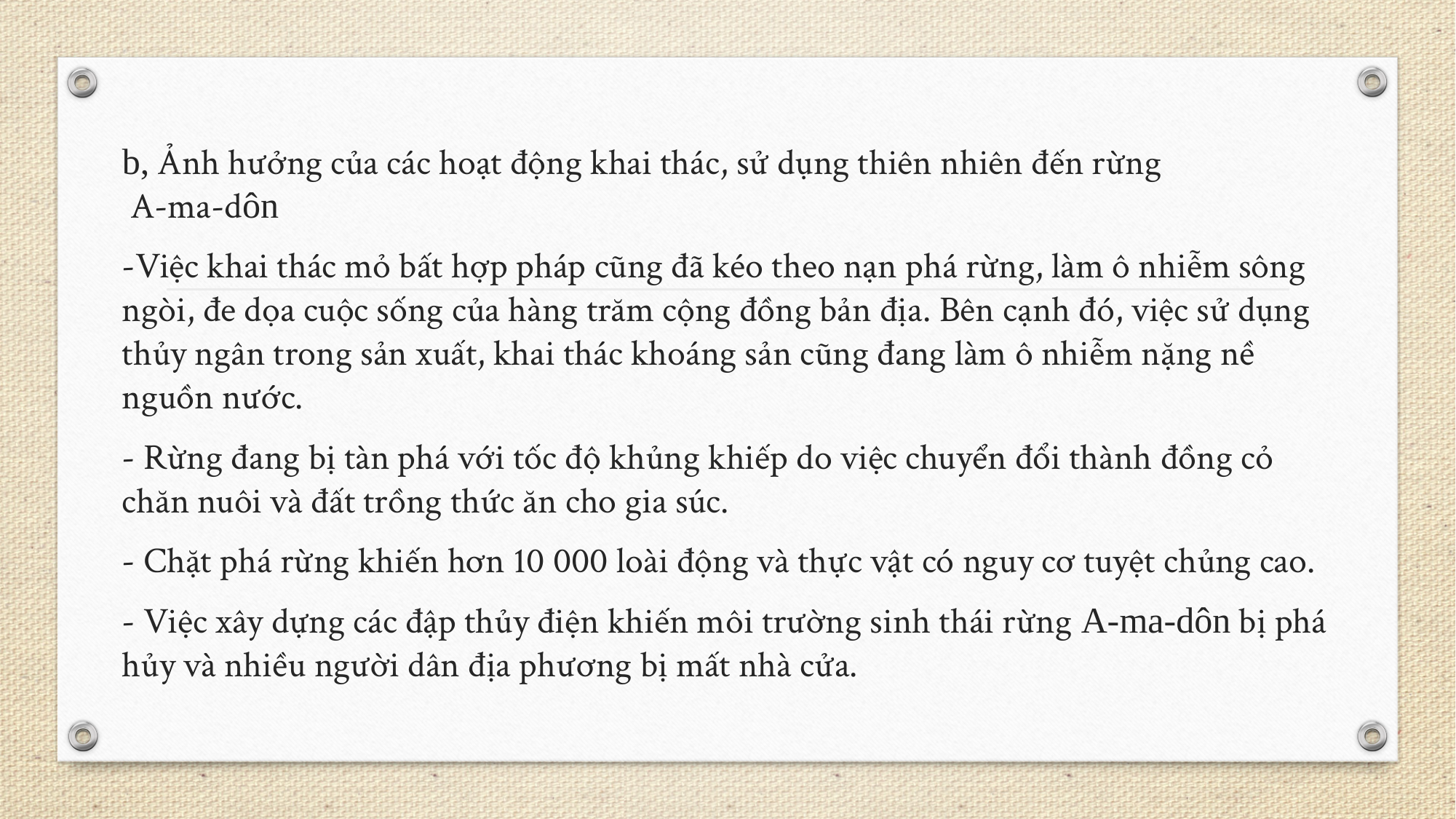

b, Ảnh hưởng của các hoạt động khai thác, sử dụng thiên nhiên đến rừng
 A-ma-dôn
-Việc khai thác mỏ bất hợp pháp cũng đã kéo theo nạn phá rừng, làm ô nhiễm sông ngòi, đe dọa cuộc sống của hàng trăm cộng đồng bản địa. Bên cạnh đó, việc sử dụng thủy ngân trong sản xuất, khai thác khoáng sản cũng đang làm ô nhiễm nặng nề nguồn nước.
- Rừng đang bị tàn phá với tốc độ khủng khiếp do việc chuyển đổi thành đồng cỏ chăn nuôi và đất trồng thức ăn cho gia súc.
- Chặt phá rừng khiến hơn 10 000 loài động và thực vật có nguy cơ tuyệt chủng cao.
- Việc xây dựng các đập thủy điện khiến môi trường sinh thái rừng A-ma-dôn bị phá hủy và nhiều người dân địa phương bị mất nhà cửa.